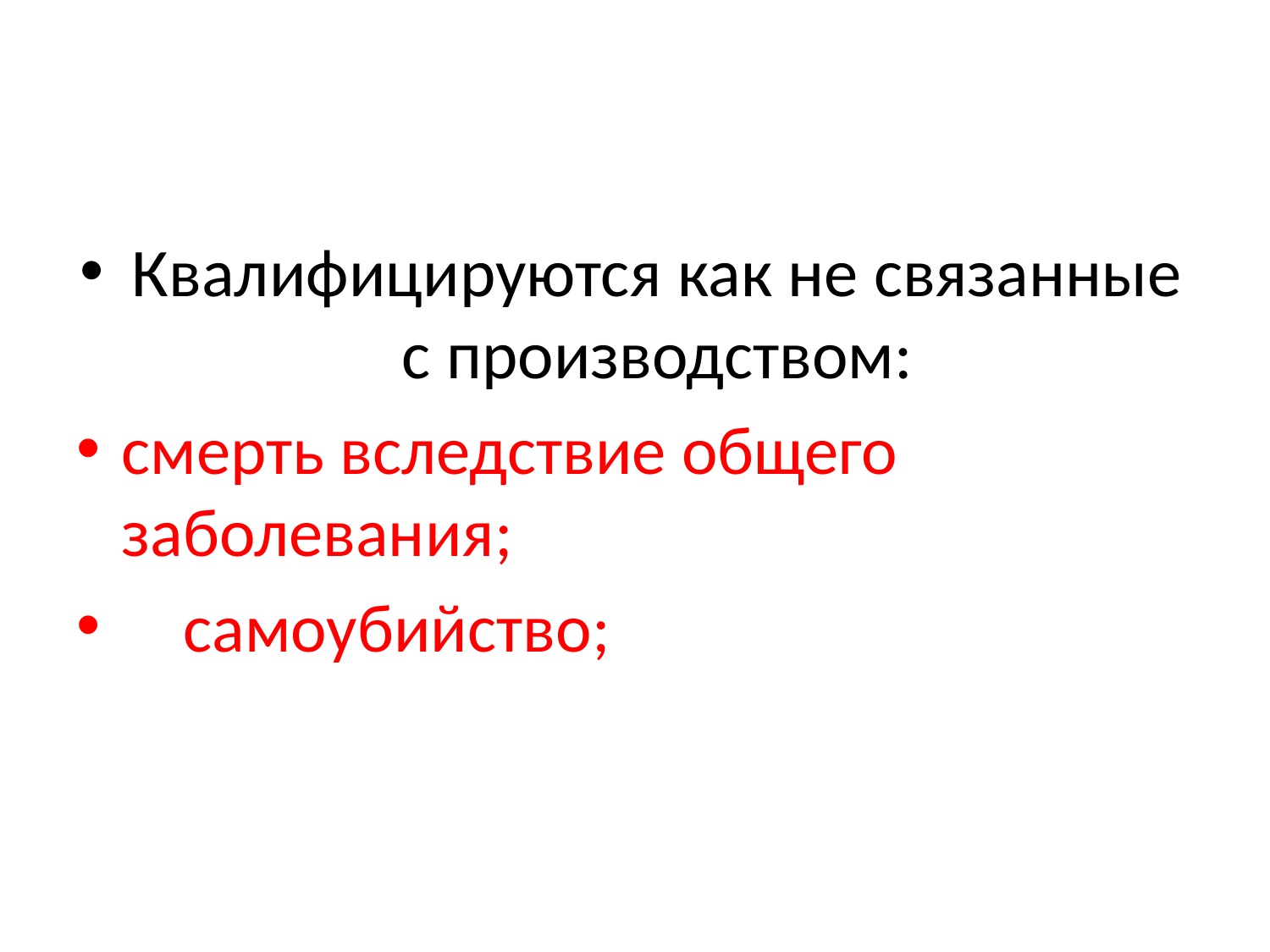

#
Квалифицируются как не связанные с производством:
смерть вследствие общего заболевания;
    самоубийство;